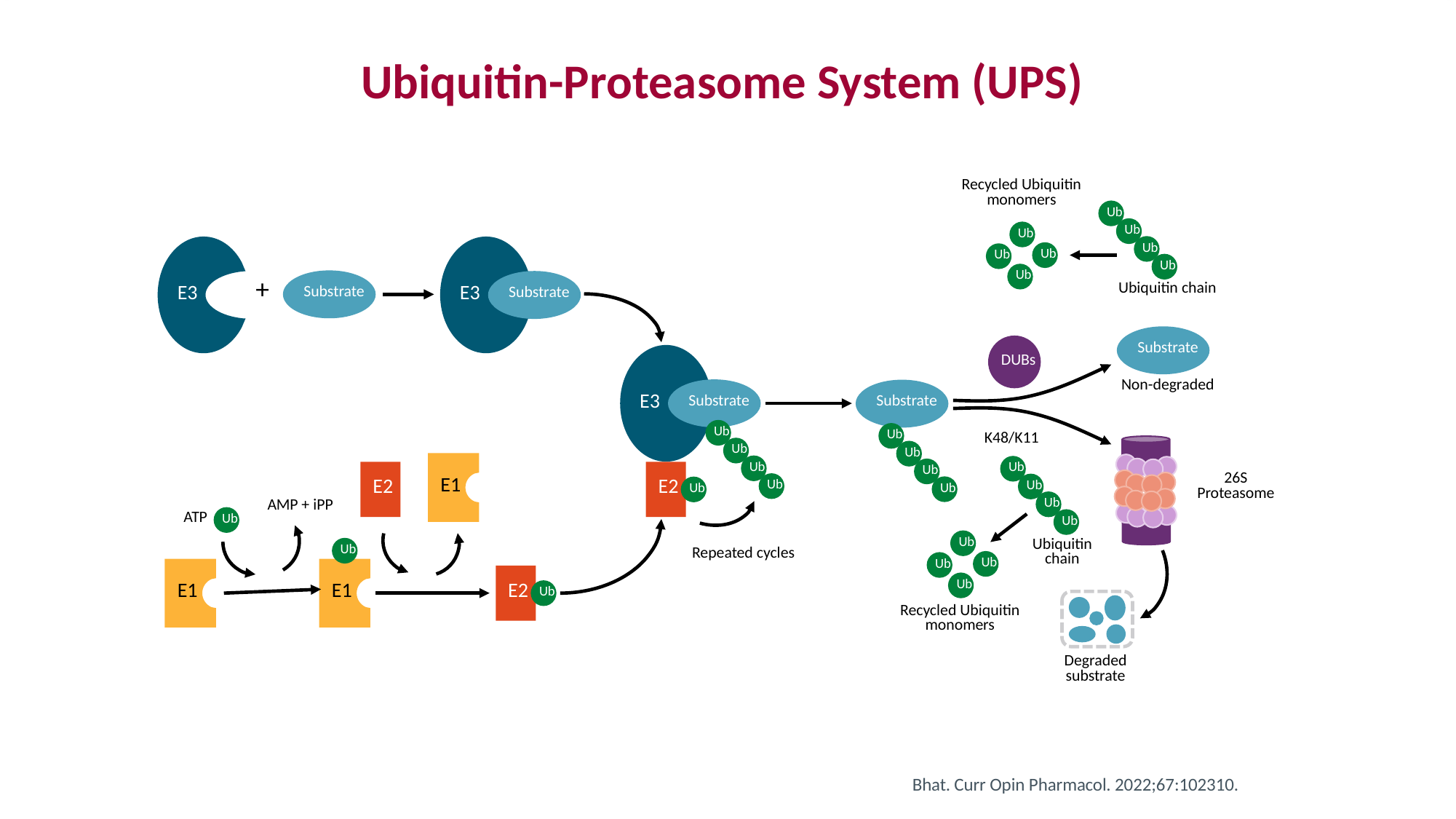

Ubiquitin-Proteasome System (UPS)
#
Recycled Ubiquitin monomers
Ub

Ub

Ub

Ub

Ub

Ub

Ub

Ub

E3

+

Substrate

Substrate
Ubiquitin chain
E3

Substrate

DUBs

E3

Non-degraded

Substrate

Substrate

Ub

Ub

Ub

Ub

Ub

Ub

Ub

Ub

K48/K11

Ub

Ub

Ub

Ub

E1
E2

E2

E2
26S Proteasome
Ub

AMP + iPP
ATP
Ub

Ub

Ub

Ub

Ub

Ubiquitin chain
Ub

Repeated cycles

E1

E1

E2
Ub

Recycled Ubiquitin monomers

Degraded substrate
Bhat. Curr Opin Pharmacol. 2022;67:102310.